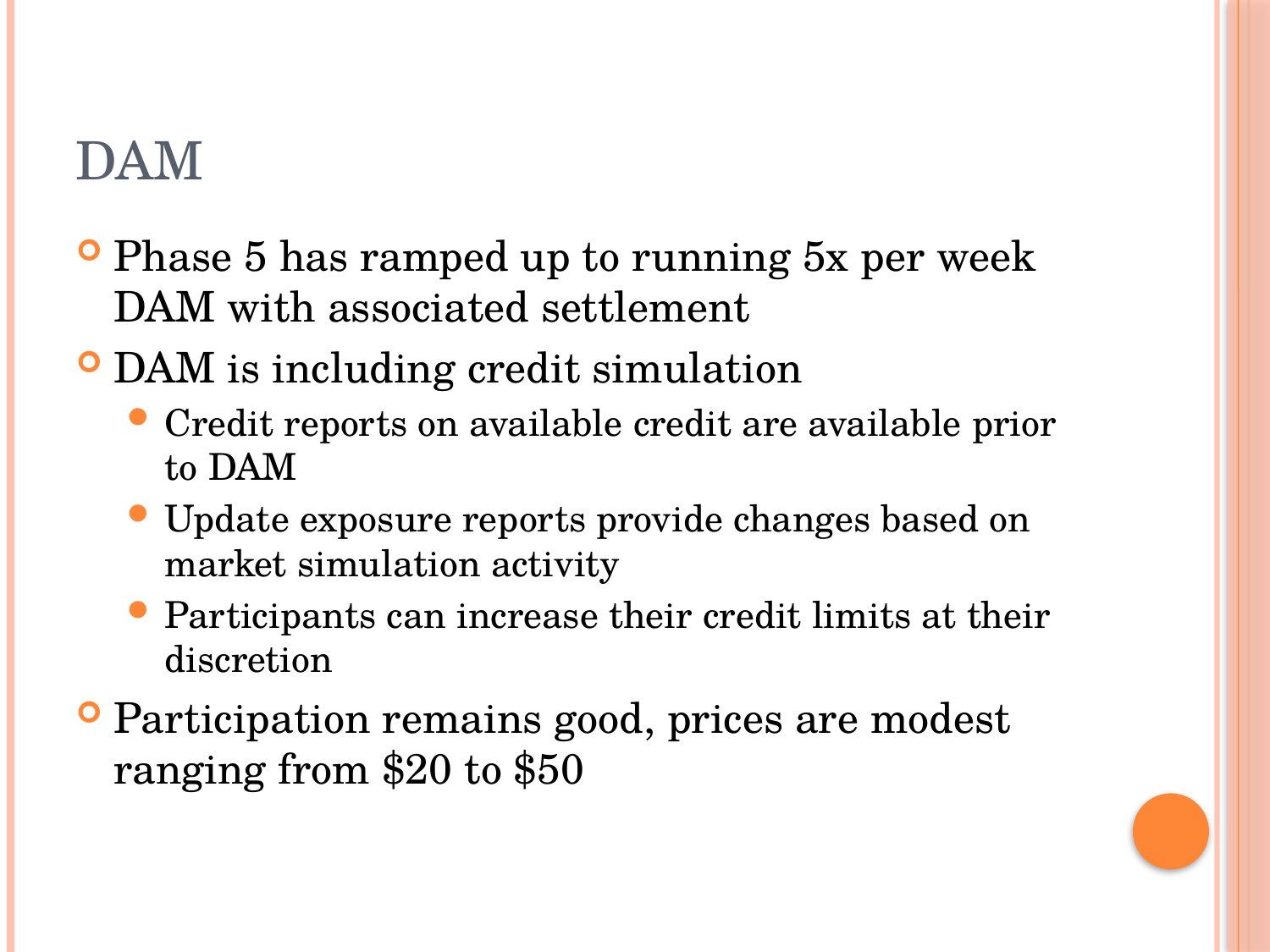

# DAM
Phase 5 has ramped up to running 5x per week DAM with associated settlement
DAM is including credit simulation
Credit reports on available credit are available prior to DAM
Update exposure reports provide changes based on market simulation activity
Participants can increase their credit limits at their discretion
Participation remains good, prices are modest ranging from $20 to $50